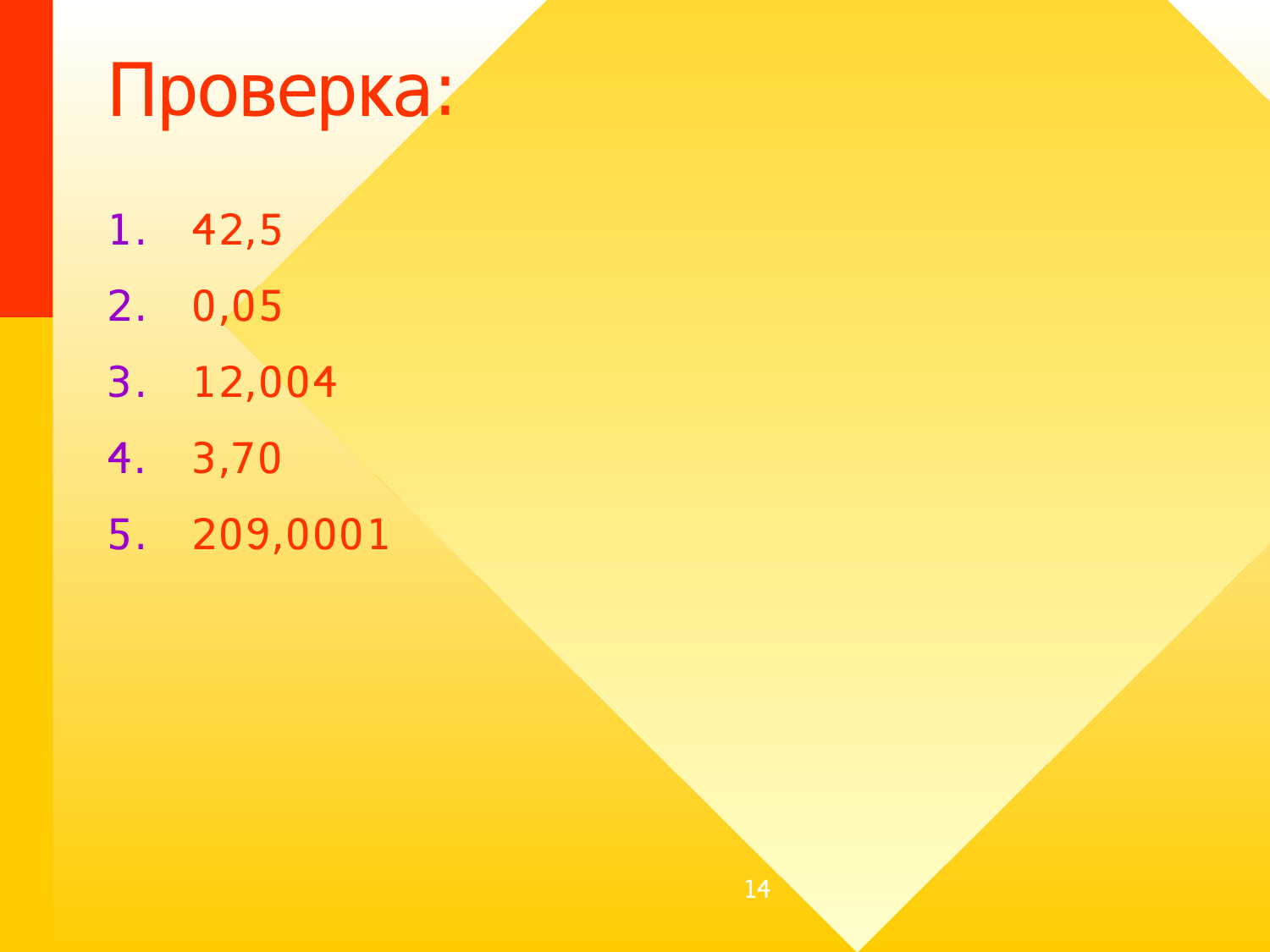

# Проверка:
42,5
0,05
12,004
3,70
209,0001
14